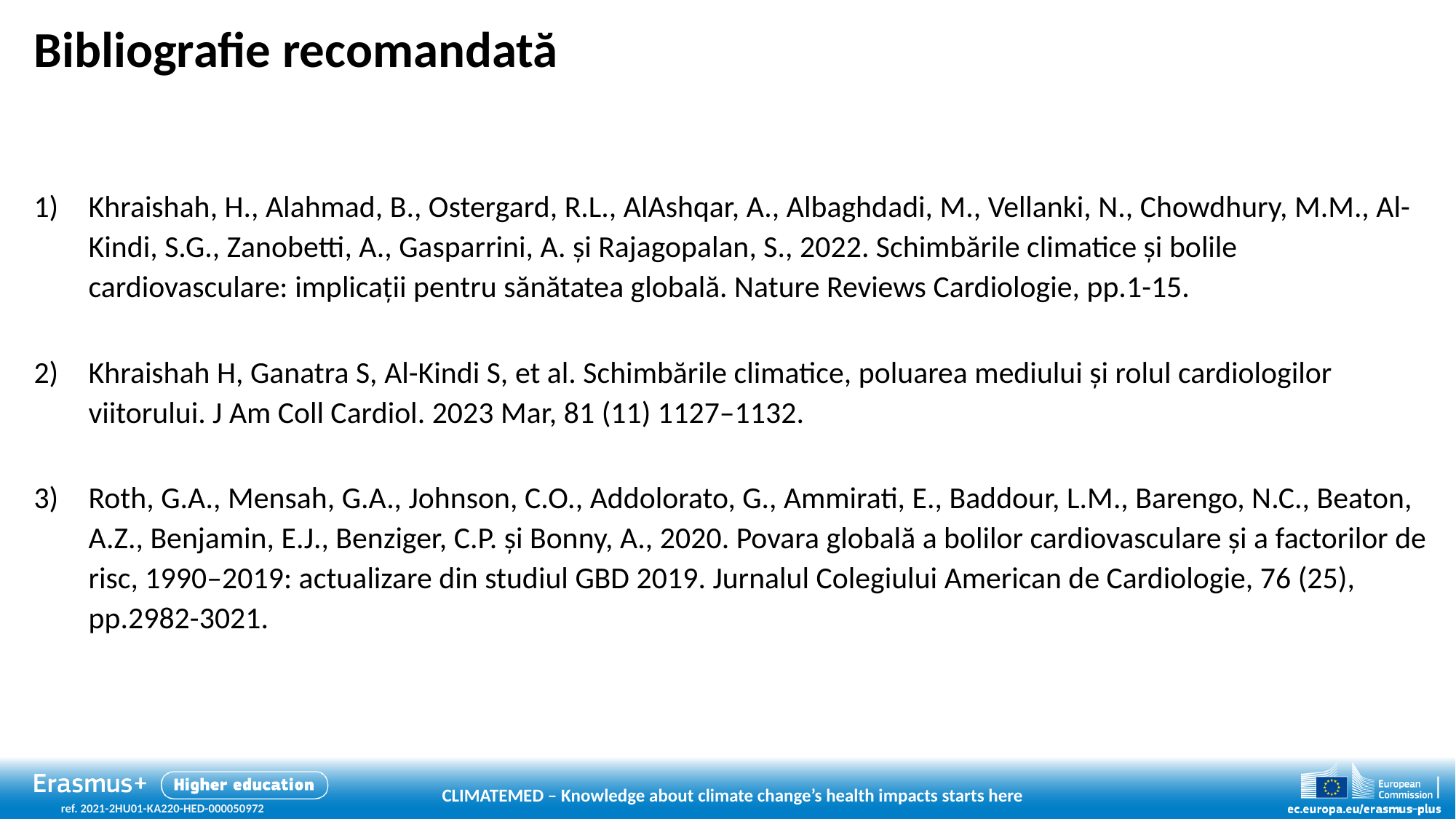

# Bibliografie recomandată

Khraishah, H., Alahmad, B., Ostergard, R.L., AlAshqar, A., Albaghdadi, M., Vellanki, N., Chowdhury, M.M., Al-Kindi, S.G., Zanobetti, A., Gasparrini, A. și Rajagopalan, S., 2022. Schimbările climatice și bolile cardiovasculare: implicații pentru sănătatea globală. Nature Reviews Cardiologie, pp.1-15.
Khraishah H, Ganatra S, Al-Kindi S, et al. Schimbările climatice, poluarea mediului și rolul cardiologilor viitorului. J Am Coll Cardiol. 2023 Mar, 81 (11) 1127–1132.
Roth, G.A., Mensah, G.A., Johnson, C.O., Addolorato, G., Ammirati, E., Baddour, L.M., Barengo, N.C., Beaton, A.Z., Benjamin, E.J., Benziger, C.P. și Bonny, A., 2020. Povara globală a bolilor cardiovasculare și a factorilor de risc, 1990–2019: actualizare din studiul GBD 2019. Jurnalul Colegiului American de Cardiologie, 76 (25), pp.2982-3021.